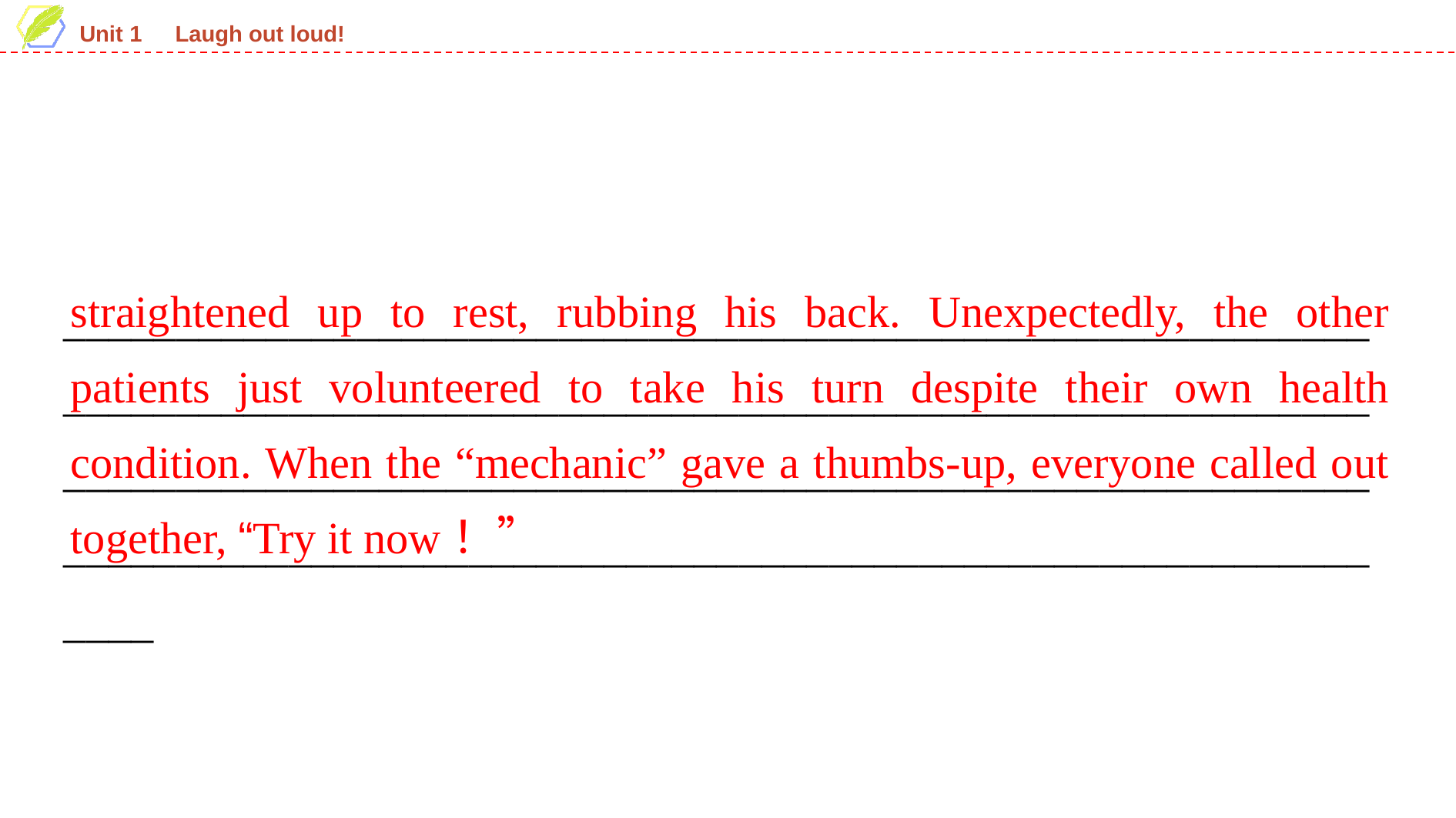

straightened up to rest, rubbing his back. Unexpectedly, the other patients just volunteered to take his turn despite their own health condition. When the “mechanic” gave a thumbs-up, everyone called out together, “Try it now！”
____________________________________________________________________________________________________________________________________________________________________________________________________________________________________________